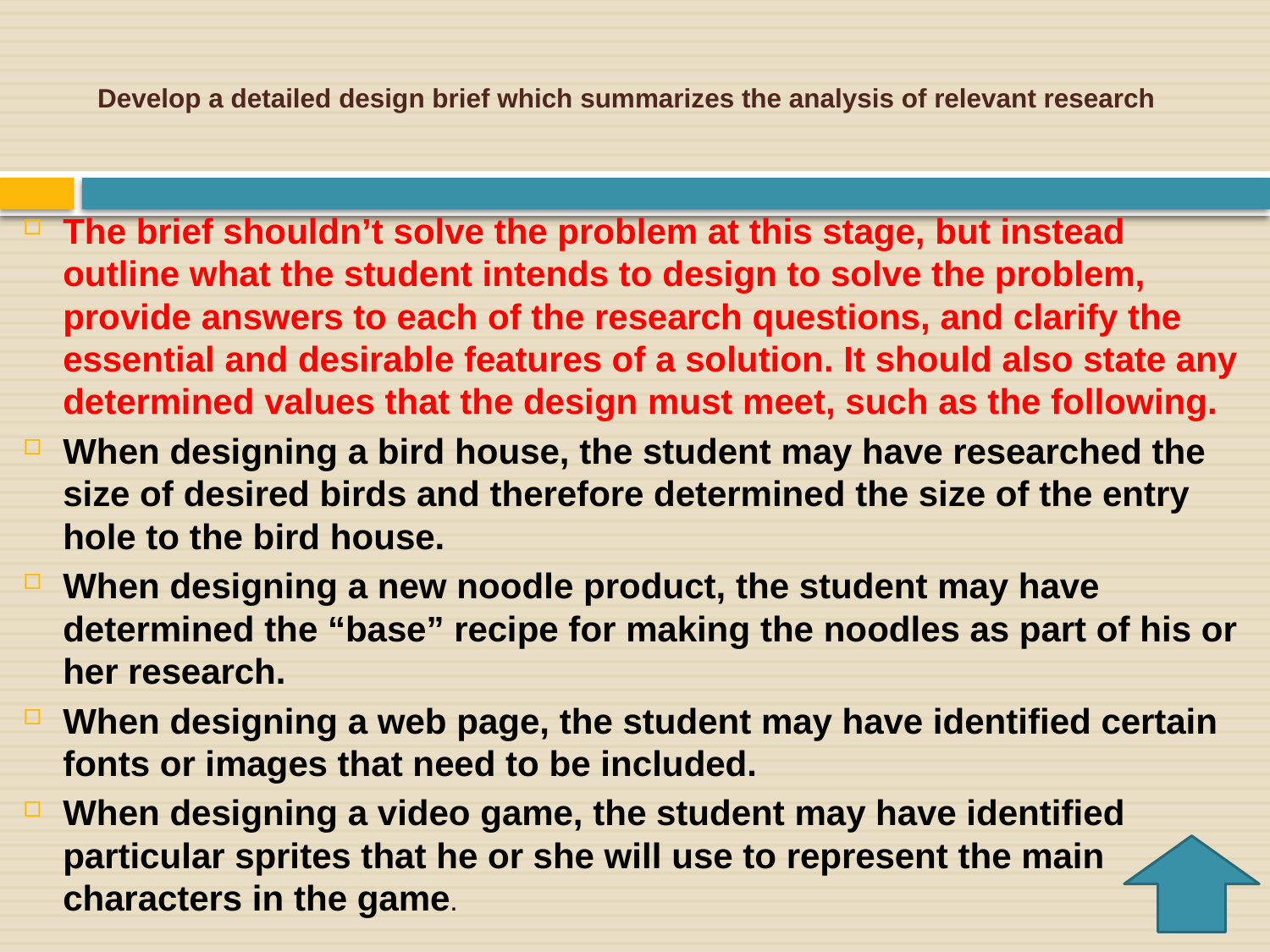

# Develop a detailed design brief which summarizes the analysis of relevant research
The brief shouldn’t solve the problem at this stage, but instead outline what the student intends to design to solve the problem, provide answers to each of the research questions, and clarify the essential and desirable features of a solution. It should also state any determined values that the design must meet, such as the following.
When designing a bird house, the student may have researched the size of desired birds and therefore determined the size of the entry hole to the bird house.
When designing a new noodle product, the student may have determined the “base” recipe for making the noodles as part of his or her research.
When designing a web page, the student may have identified certain fonts or images that need to be included.
When designing a video game, the student may have identified particular sprites that he or she will use to represent the main characters in the game.